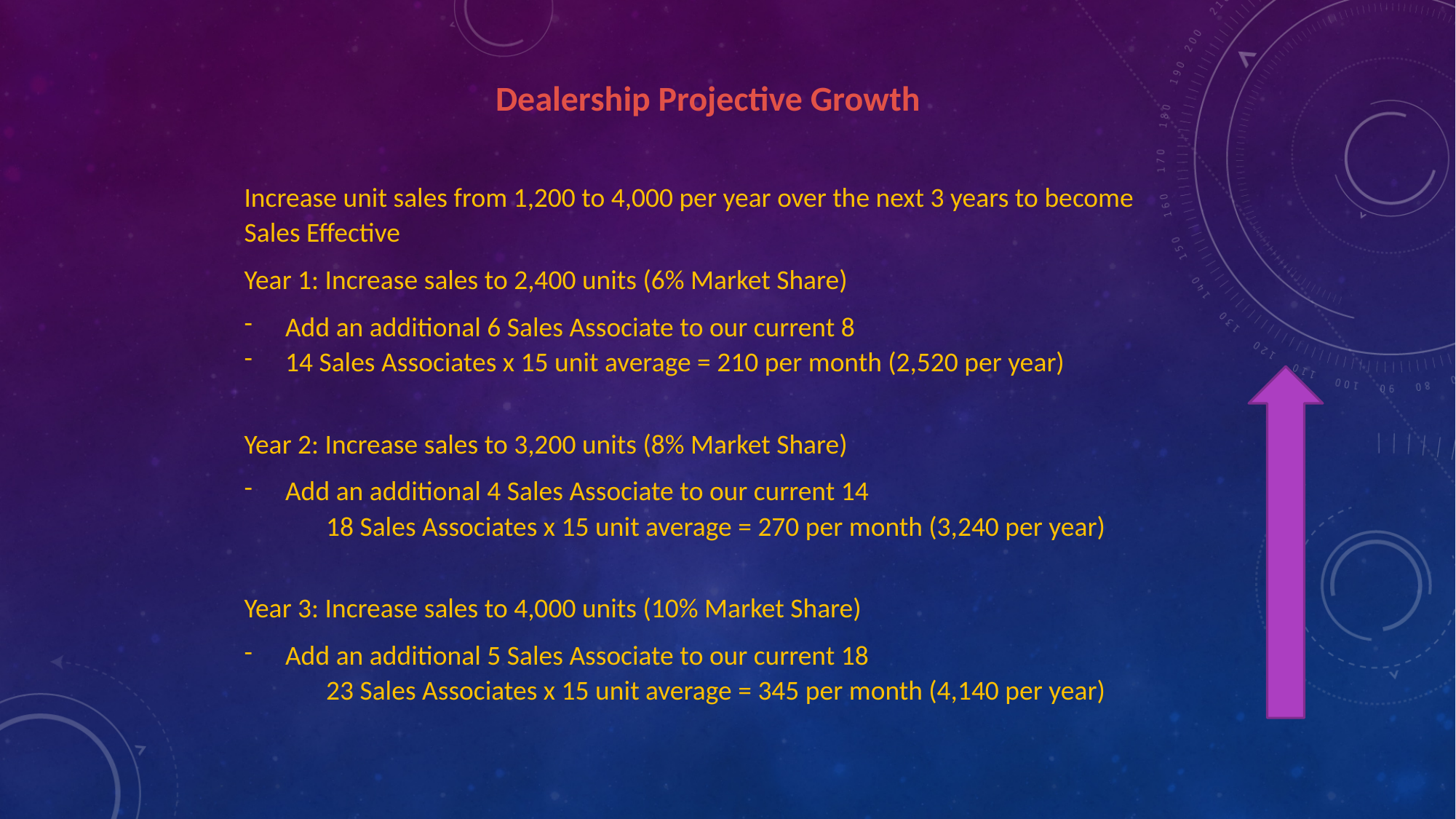

Dealership Projective Growth

Increase unit sales from 1,200 to 4,000 per year over the next 3 years to become Sales Effective
Year 1: Increase sales to 2,400 units (6% Market Share)
Add an additional 6 Sales Associate to our current 8
14 Sales Associates x 15 unit average = 210 per month (2,520 per year)

Year 2: Increase sales to 3,200 units (8% Market Share)
Add an additional 4 Sales Associate to our current 14
18 Sales Associates x 15 unit average = 270 per month (3,240 per year)

Year 3: Increase sales to 4,000 units (10% Market Share)
Add an additional 5 Sales Associate to our current 18
23 Sales Associates x 15 unit average = 345 per month (4,140 per year)